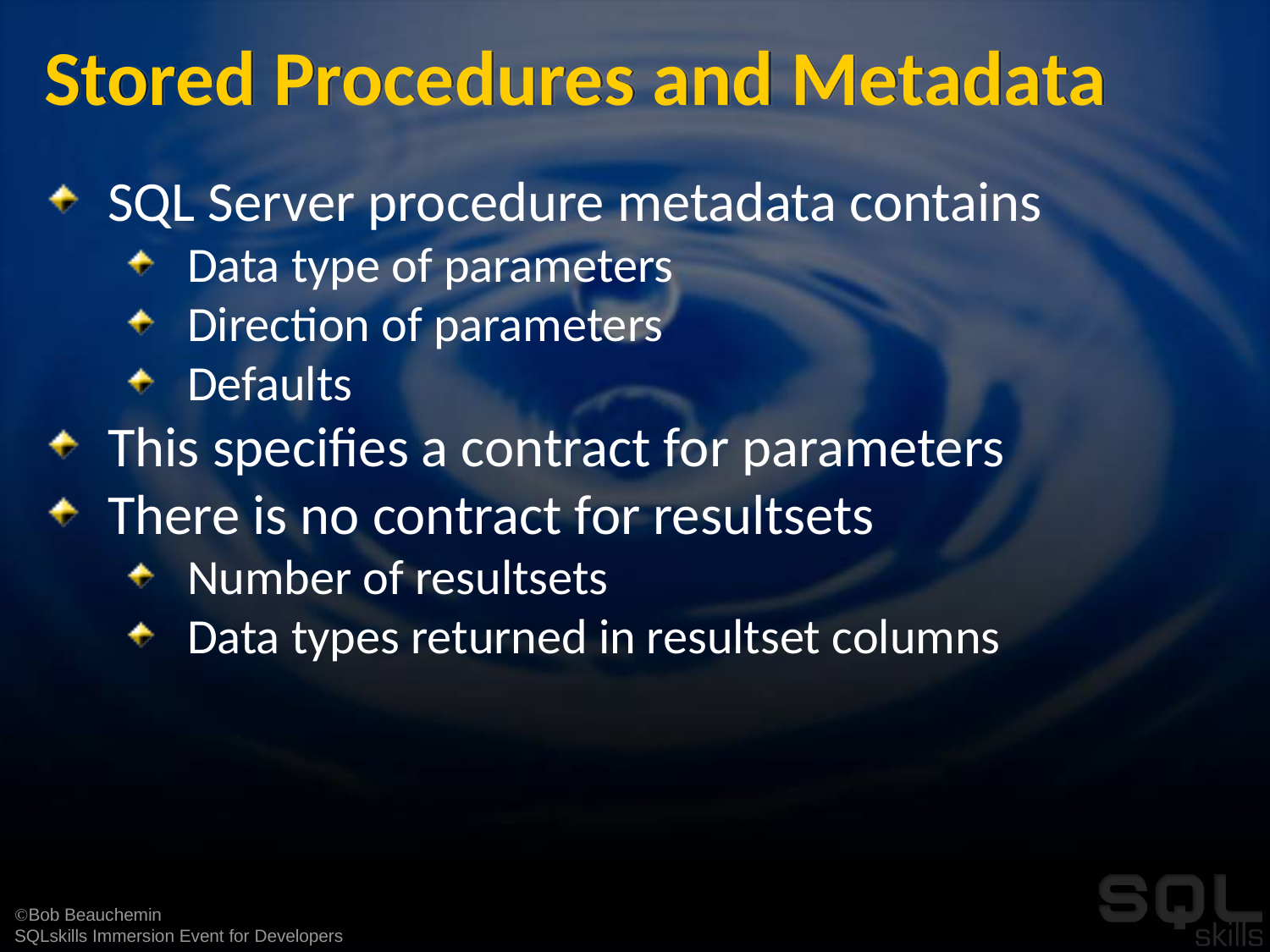

# Stored Procedures and Metadata
SQL Server procedure metadata contains
Data type of parameters
Direction of parameters
Defaults
This specifies a contract for parameters
There is no contract for resultsets
Number of resultsets
Data types returned in resultset columns